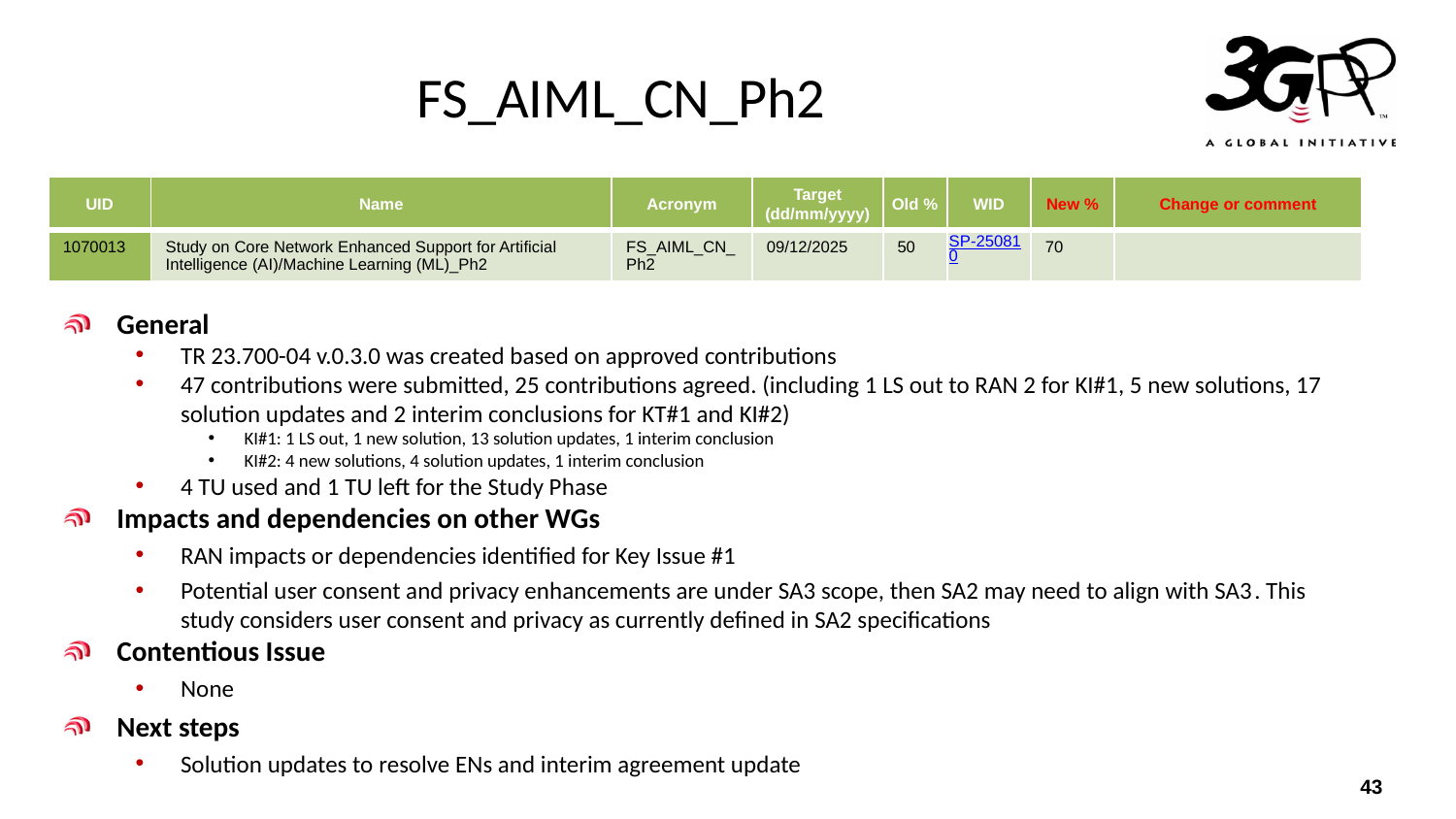

# FS_AIML_CN_Ph2
| UID | Name | Acronym | Target (dd/mm/yyyy) | Old % | WID | New % | Change or comment |
| --- | --- | --- | --- | --- | --- | --- | --- |
| 1070013 | Study on Core Network Enhanced Support for Artificial Intelligence (AI)/Machine Learning (ML)\_Ph2 | FS\_AIML\_CN\_Ph2 | 09/12/2025 | 50 | SP-250810 | 70 |  |
General
TR 23.700-04 v.0.3.0 was created based on approved contributions
47 contributions were submitted, 25 contributions agreed. (including 1 LS out to RAN 2 for KI#1, 5 new solutions, 17 solution updates and 2 interim conclusions for KT#1 and KI#2)
KI#1: 1 LS out, 1 new solution, 13 solution updates, 1 interim conclusion
KI#2: 4 new solutions, 4 solution updates, 1 interim conclusion
4 TU used and 1 TU left for the Study Phase
Impacts and dependencies on other WGs
RAN impacts or dependencies identified for Key Issue #1
Potential user consent and privacy enhancements are under SA3 scope, then SA2 may need to align with SA3. This study considers user consent and privacy as currently defined in SA2 specifications
Contentious Issue
None
Next steps
Solution updates to resolve ENs and interim agreement update